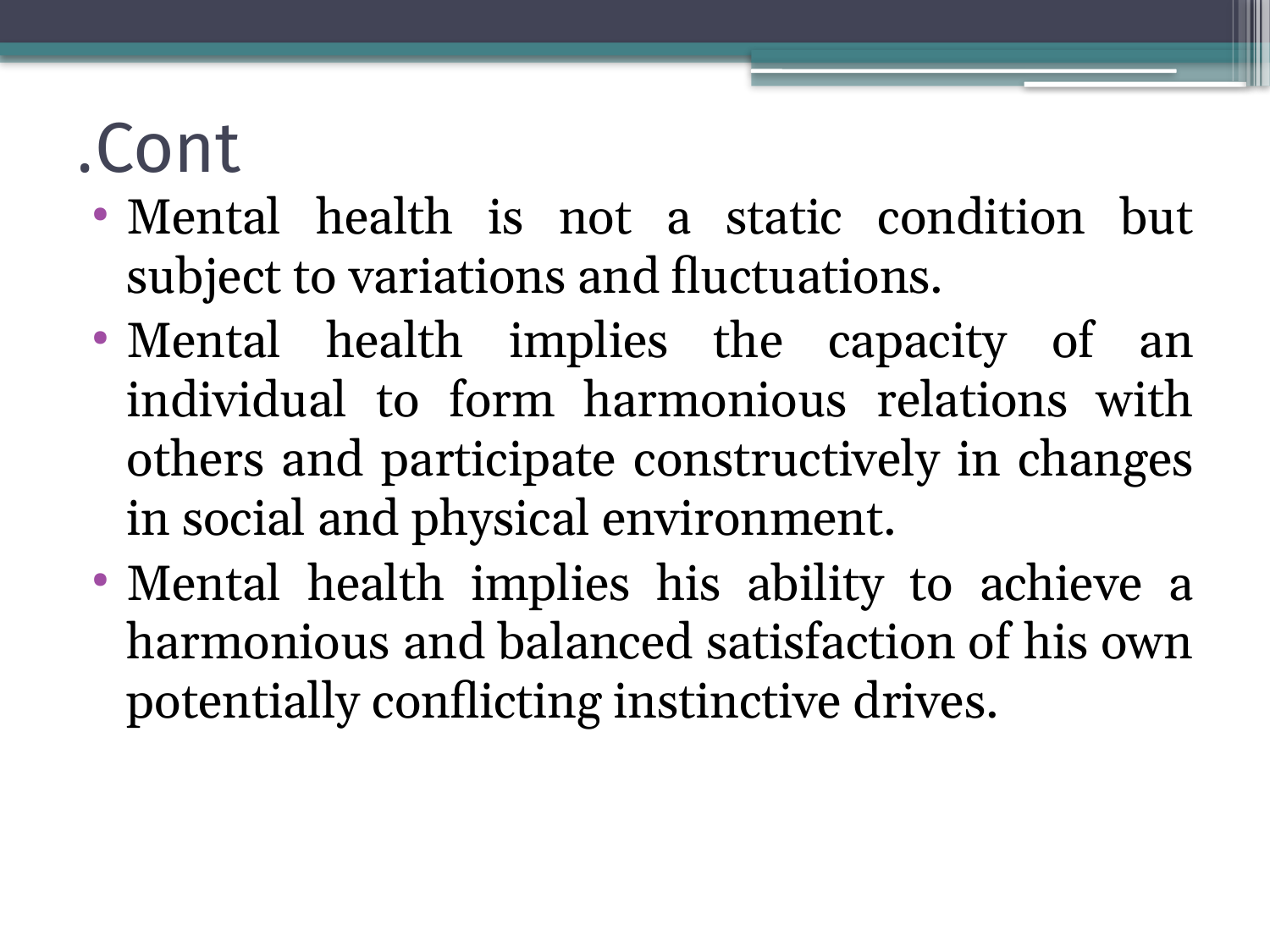

# Cont.
Mental health is not a static condition but subject to variations and fluctuations.
Mental health implies the capacity of an individual to form harmonious relations with others and participate constructively in changes in social and physical environment.
Mental health implies his ability to achieve a harmonious and balanced satisfaction of his own potentially conflicting instinctive drives.